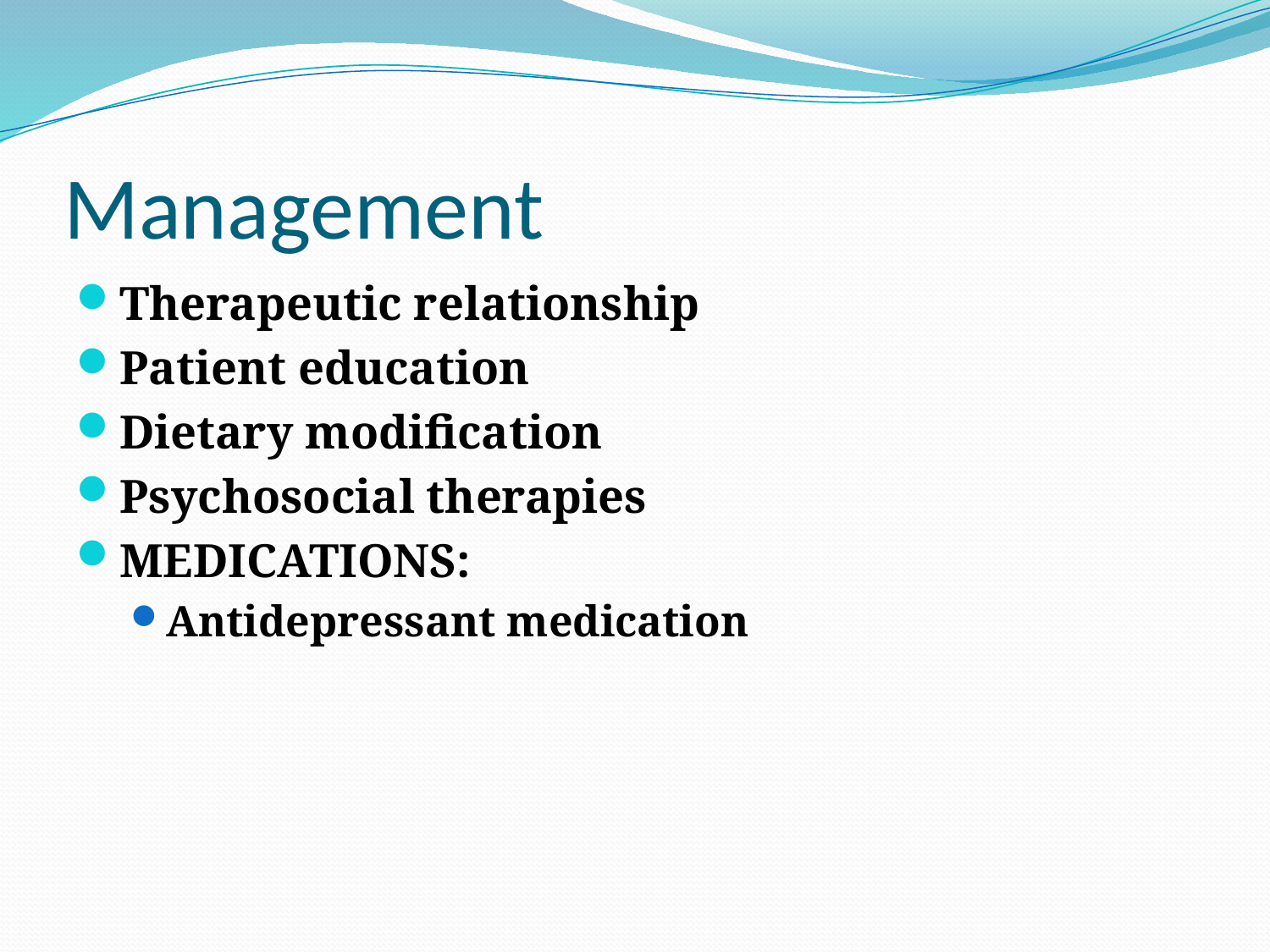

# Management
Therapeutic relationship
Patient education
Dietary modification
Psychosocial therapies
MEDICATIONS:
Antidepressant medication